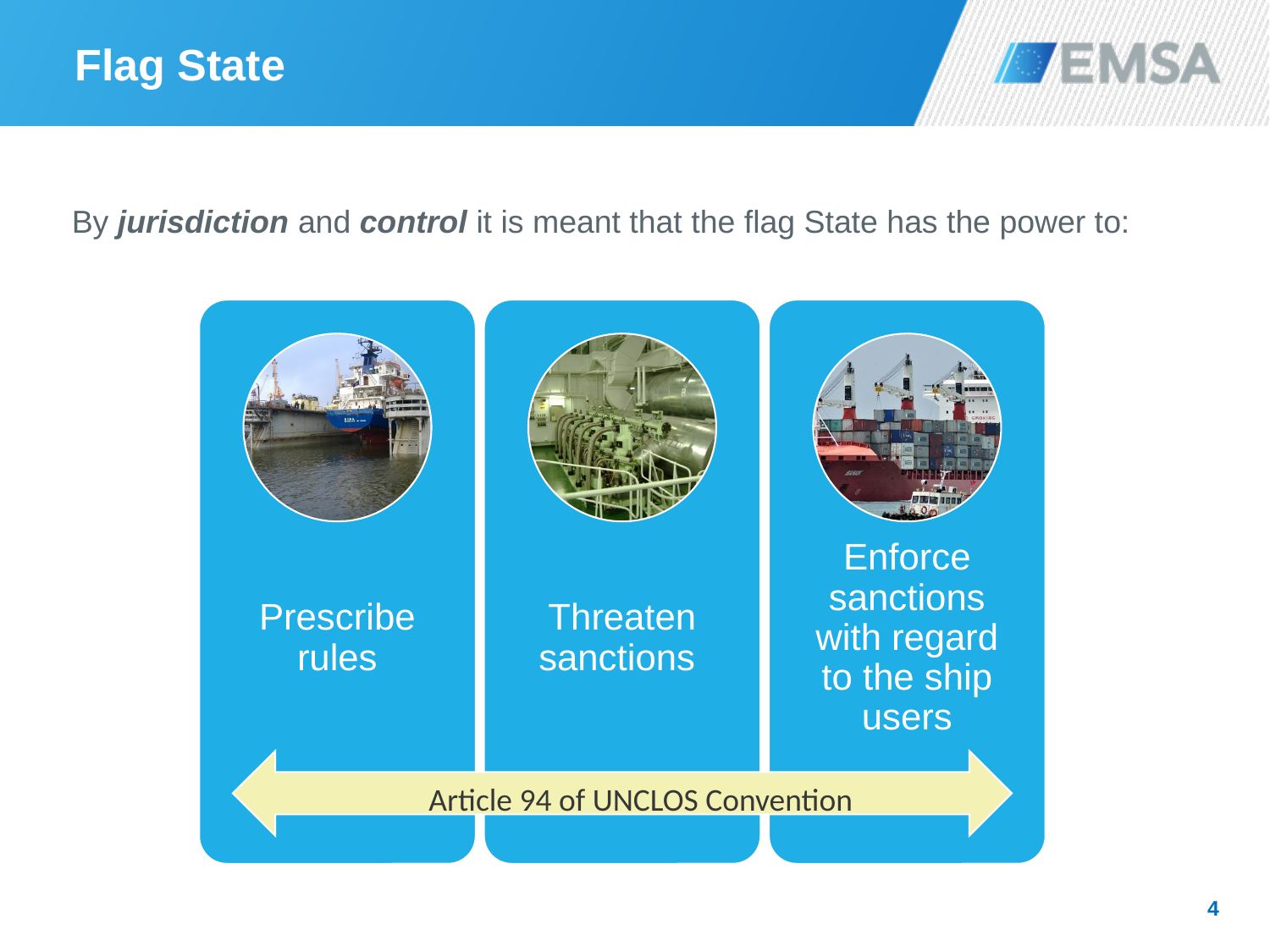

# Flag State
By jurisdiction and control it is meant that the flag State has the power to:
Prescribe rules
Threaten sanctions
Enforce sanctions with regard to the ship users
Article 94 of UNCLOS Convention
4